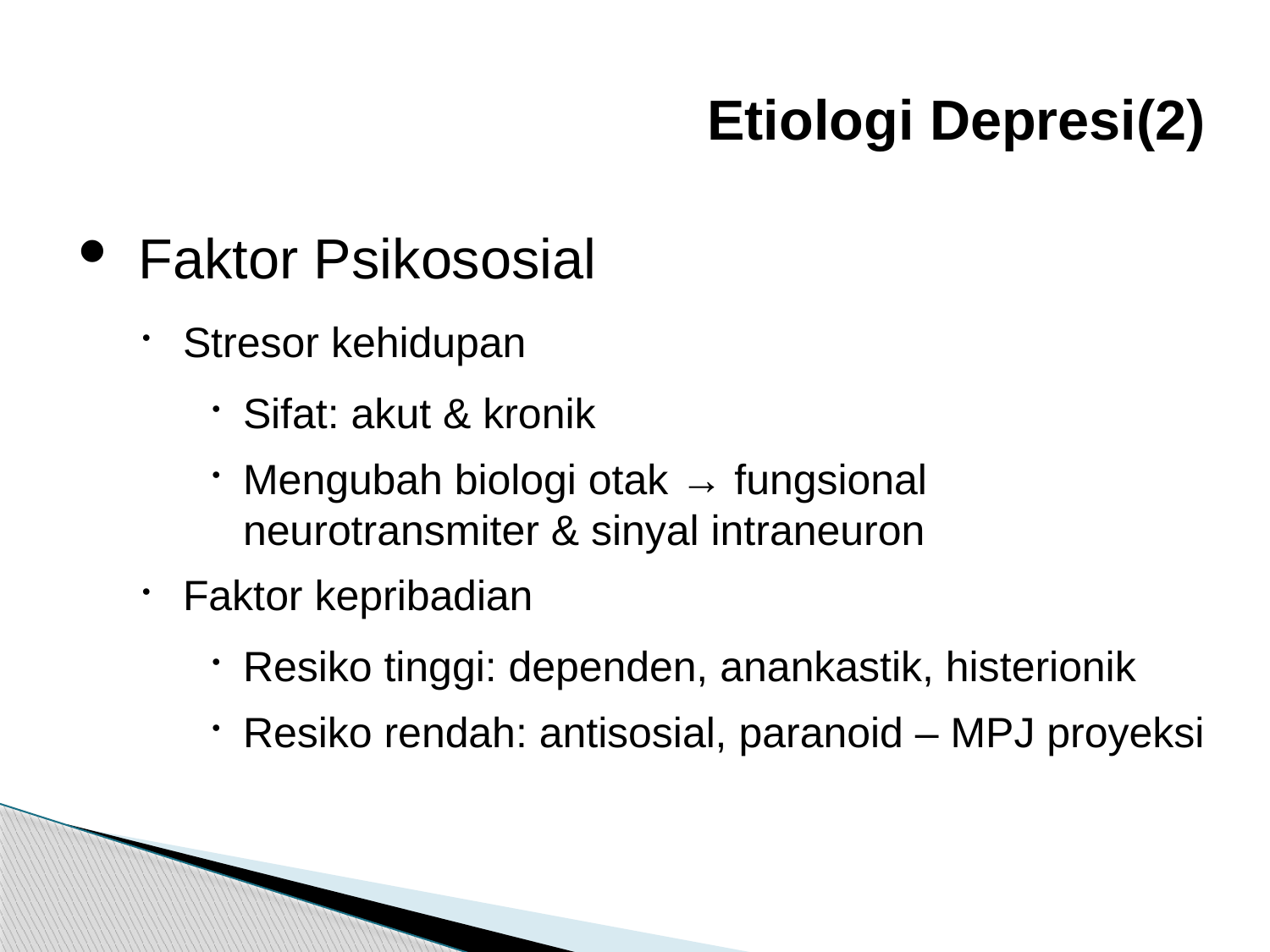

# Etiologi Depresi(2)‏
 Faktor Psikososial
Stresor kehidupan
Sifat: akut & kronik
Mengubah biologi otak → fungsional neurotransmiter & sinyal intraneuron
Faktor kepribadian
Resiko tinggi: dependen, anankastik, histerionik
Resiko rendah: antisosial, paranoid – MPJ proyeksi